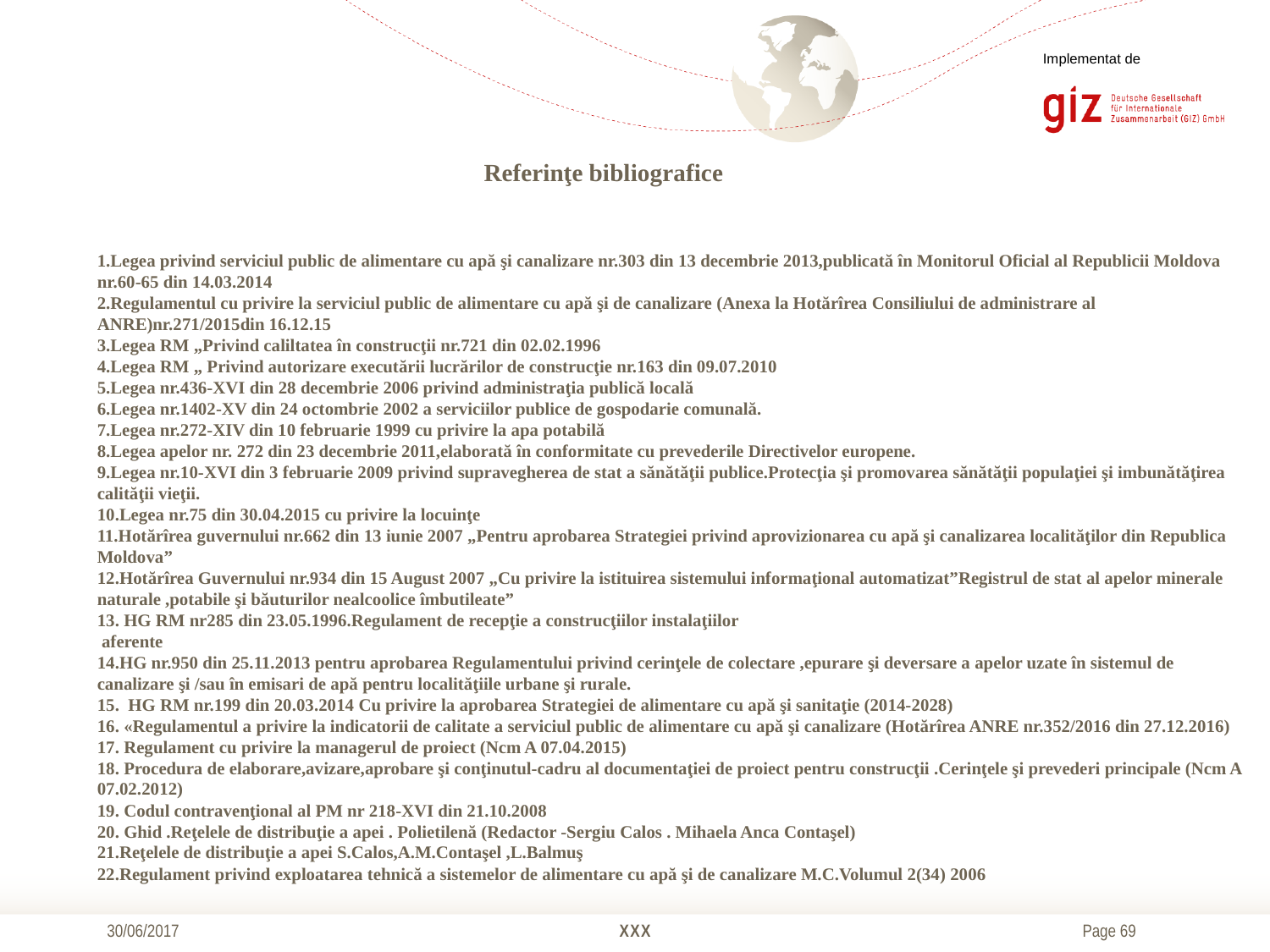

Implementat de
# Referinţe bibliografice   1.Legea privind serviciul public de alimentare cu apă şi canalizare nr.303 din 13 decembrie 2013,publicată în Monitorul Oficial al Republicii Moldova nr.60-65 din 14.03.2014 2.Regulamentul cu privire la serviciul public de alimentare cu apă şi de canalizare (Anexa la Hotărîrea Consiliului de administrare al ANRE)nr.271/2015din 16.12.15 3.Legea RM „Privind caliltatea în construcţii nr.721 din 02.02.1996 4.Legea RM „ Privind autorizare executării lucrărilor de construcţie nr.163 din 09.07.2010 5.Legea nr.436-XVI din 28 decembrie 2006 privind administraţia publică locală 6.Legea nr.1402-XV din 24 octombrie 2002 a serviciilor publice de gospodarie comunală. 7.Legea nr.272-XIV din 10 februarie 1999 cu privire la apa potabilă 8.Legea apelor nr. 272 din 23 decembrie 2011,elaborată în conformitate cu prevederile Directivelor europene. 9.Legea nr.10-XVI din 3 februarie 2009 privind supravegherea de stat a sănătăţii publice.Protecţia şi promovarea sănătăţii populaţiei şi imbunătăţirea calităţii vieţii. 10.Legea nr.75 din 30.04.2015 cu privire la locuinţe 11.Hotărîrea guvernului nr.662 din 13 iunie 2007 „Pentru aprobarea Strategiei privind aprovizionarea cu apă şi canalizarea localităţilor din Republica Moldova” 12.Hotărîrea Guvernului nr.934 din 15 August 2007 „Cu privire la istituirea sistemului informaţional automatizat”Registrul de stat al apelor minerale naturale ,potabile şi băuturilor nealcoolice îmbutileate” 13. HG RM nr285 din 23.05.1996.Regulament de recepţie a construcţiilor instalaţiilor aferente 14.HG nr.950 din 25.11.2013 pentru aprobarea Regulamentului privind cerinţele de colectare ,epurare şi deversare a apelor uzate în sistemul de canalizare şi /sau în emisari de apă pentru localităţiile urbane şi rurale. 15.  HG RM nr.199 din 20.03.2014 Cu privire la aprobarea Strategiei de alimentare cu apă şi sanitaţie (2014-2028) 16. «Regulamentul a privire la indicatorii de calitate a serviciul public de alimentare cu apă şi canalizare (Hotărîrea ANRE nr.352/2016 din 27.12.2016) 17. Regulament cu privire la managerul de proiect (Ncm A 07.04.2015) 18. Procedura de elaborare,avizare,aprobare şi conţinutul-cadru al documentaţiei de proiect pentru construcţii .Cerinţele şi prevederi principale (Ncm A 07.02.2012) 19. Codul contravenţional al PM nr 218-XVI din 21.10.2008 20. Ghid .Reţelele de distribuţie a apei . Polietilenă (Redactor -Sergiu Calos . Mihaela Anca Contaşel) 21.Reţelele de distribuţie a apei S.Calos,A.M.Contaşel ,L.Balmuş 22.Regulament privind exploatarea tehnică a sistemelor de alimentare cu apă şi de canalizare M.C.Volumul 2(34) 2006
30/06/2017
XXX